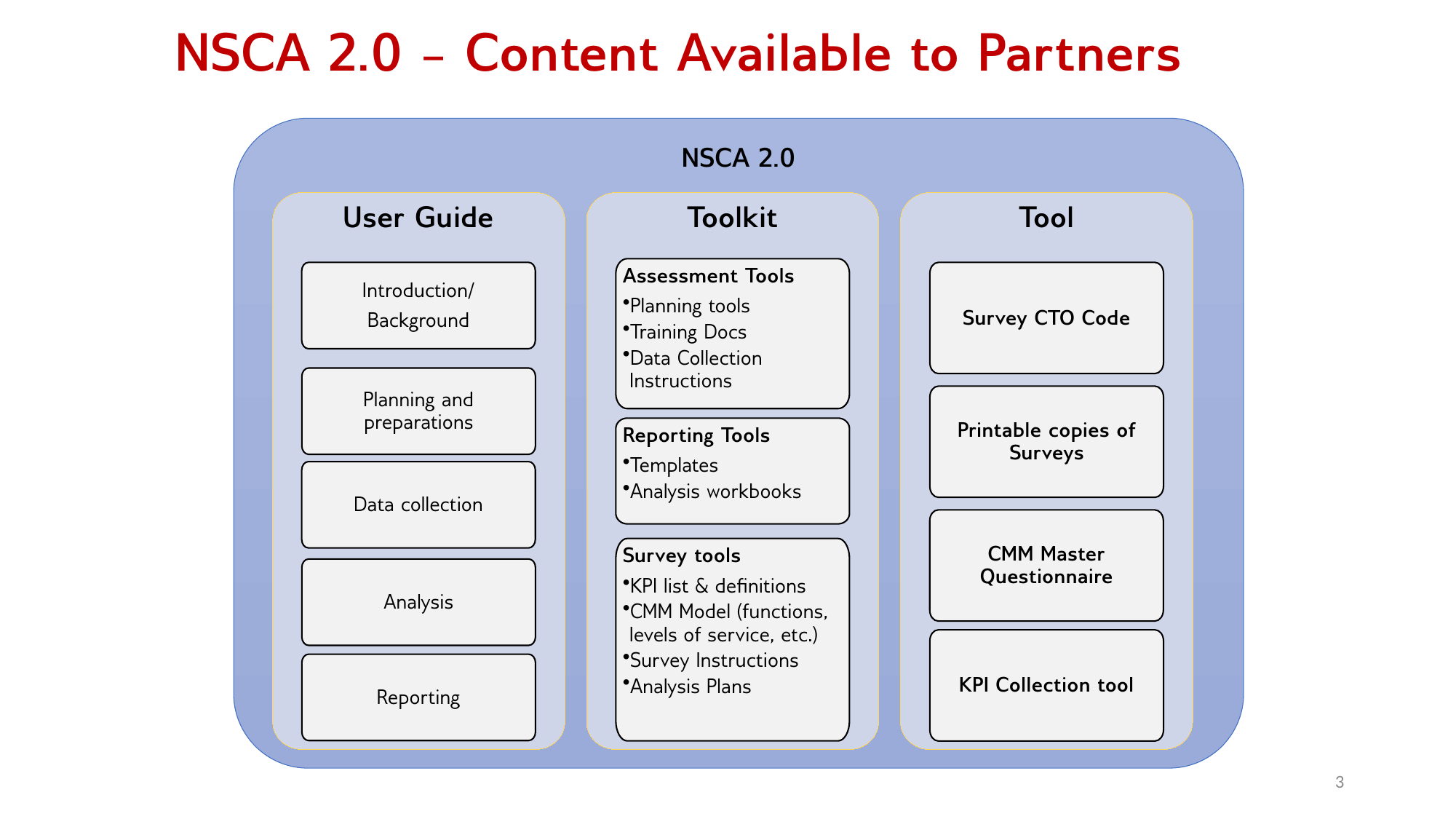

# NSCA 2.0 – Content Available to Partners
NSCA 2.0
User Guide
Toolkit
Tool
Assessment Tools
Planning tools
Training Docs
Data Collection Instructions
Survey CTO Code
Printable copies of Surveys
Reporting Tools
Templates
Analysis workbooks
CMM Master Questionnaire
Survey tools
KPI list & definitions
CMM Model (functions, levels of service, etc.)
Survey Instructions
Analysis Plans
KPI Collection tool
Introduction/
Background
Planning and preparations
Data collection
Analysis
Reporting
3